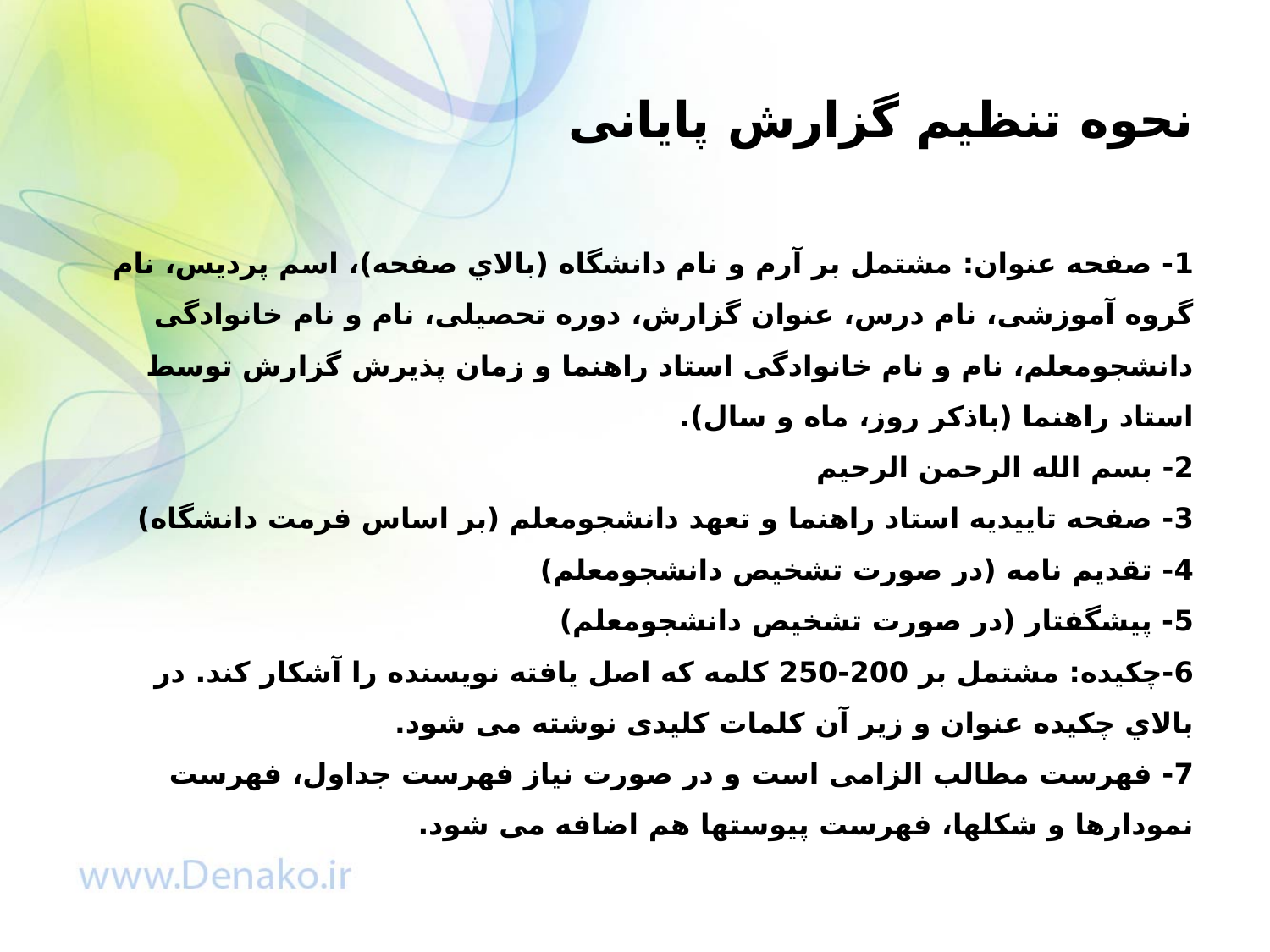

# نحوه تنظیم گزارش پایانی
1- صفحه عنوان: مشتمل بر آرم و نام دانشگاه (بالاي صفحه)، اسم پردیس، نام گروه آموزشی، نام درس، عنوان گزارش، دوره تحصیلی، نام و نام خانوادگی دانشجومعلم، نام و نام خانوادگی استاد راهنما و زمان پذیرش گزارش توسط استاد راهنما (باذکر روز، ماه و سال).
2- بسم الله الرحمن الرحیم
3- صفحه تاییدیه استاد راهنما و تعهد دانشجومعلم (بر اساس فرمت دانشگاه)
4- تقدیم نامه (در صورت تشخیص دانشجومعلم)
5- پیشگفتار (در صورت تشخیص دانشجومعلم)
6-چکیده: مشتمل بر 200-250 کلمه که اصل یافته نویسنده را آشکار کند. در بالاي چکیده عنوان و زیر آن کلمات کلیدی نوشته می شود.
7- فهرست مطالب الزامی است و در صورت نیاز فهرست جداول، فهرست نمودارها و شکلها، فهرست پیوستها هم اضافه می شود.